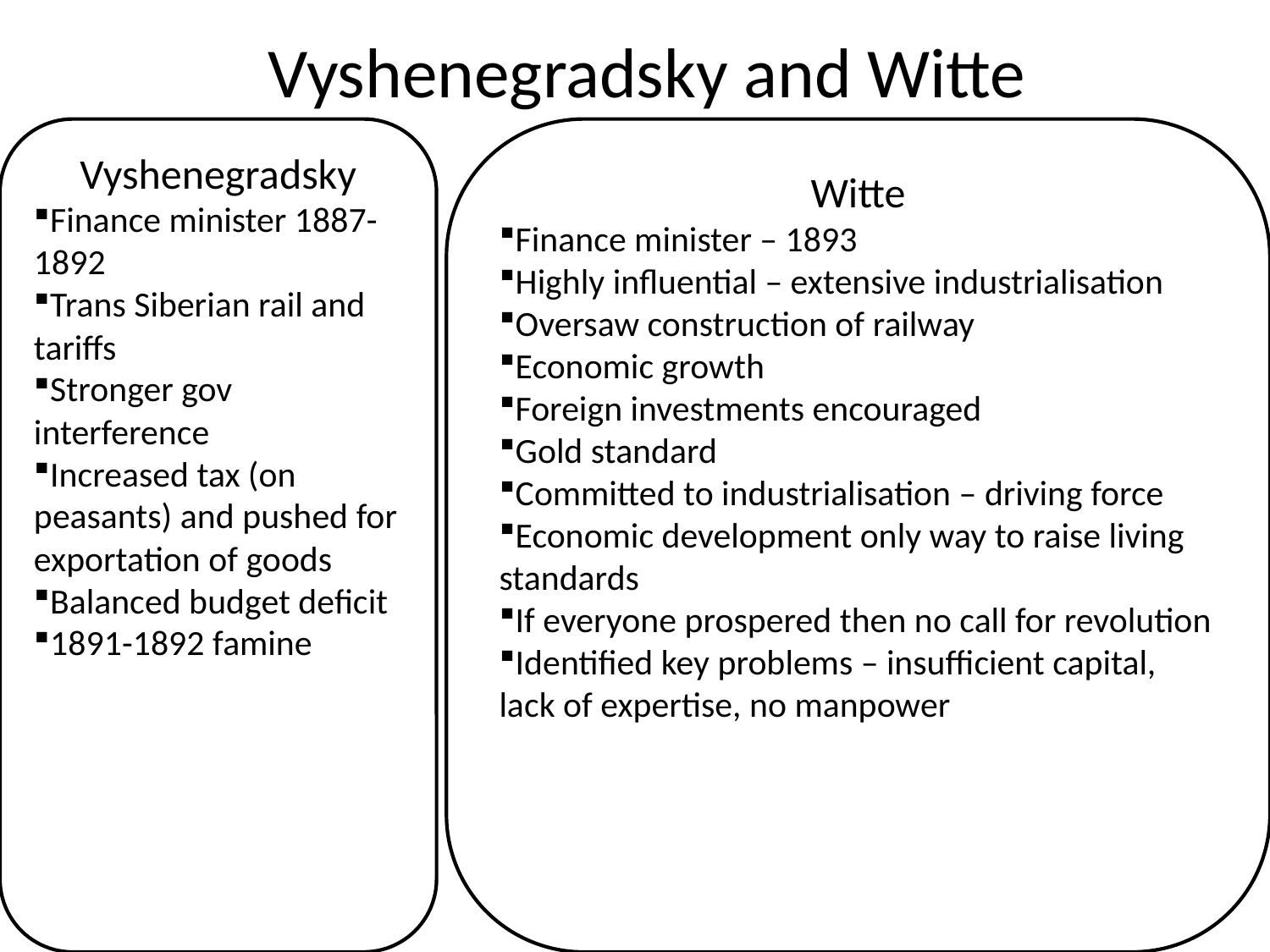

# Vyshenegradsky and Witte
Vyshenegradsky
Finance minister 1887-1892
Trans Siberian rail and tariffs
Stronger gov interference
Increased tax (on peasants) and pushed for exportation of goods
Balanced budget deficit
1891-1892 famine
Witte
Finance minister – 1893
Highly influential – extensive industrialisation
Oversaw construction of railway
Economic growth
Foreign investments encouraged
Gold standard
Committed to industrialisation – driving force
Economic development only way to raise living standards
If everyone prospered then no call for revolution
Identified key problems – insufficient capital, lack of expertise, no manpower